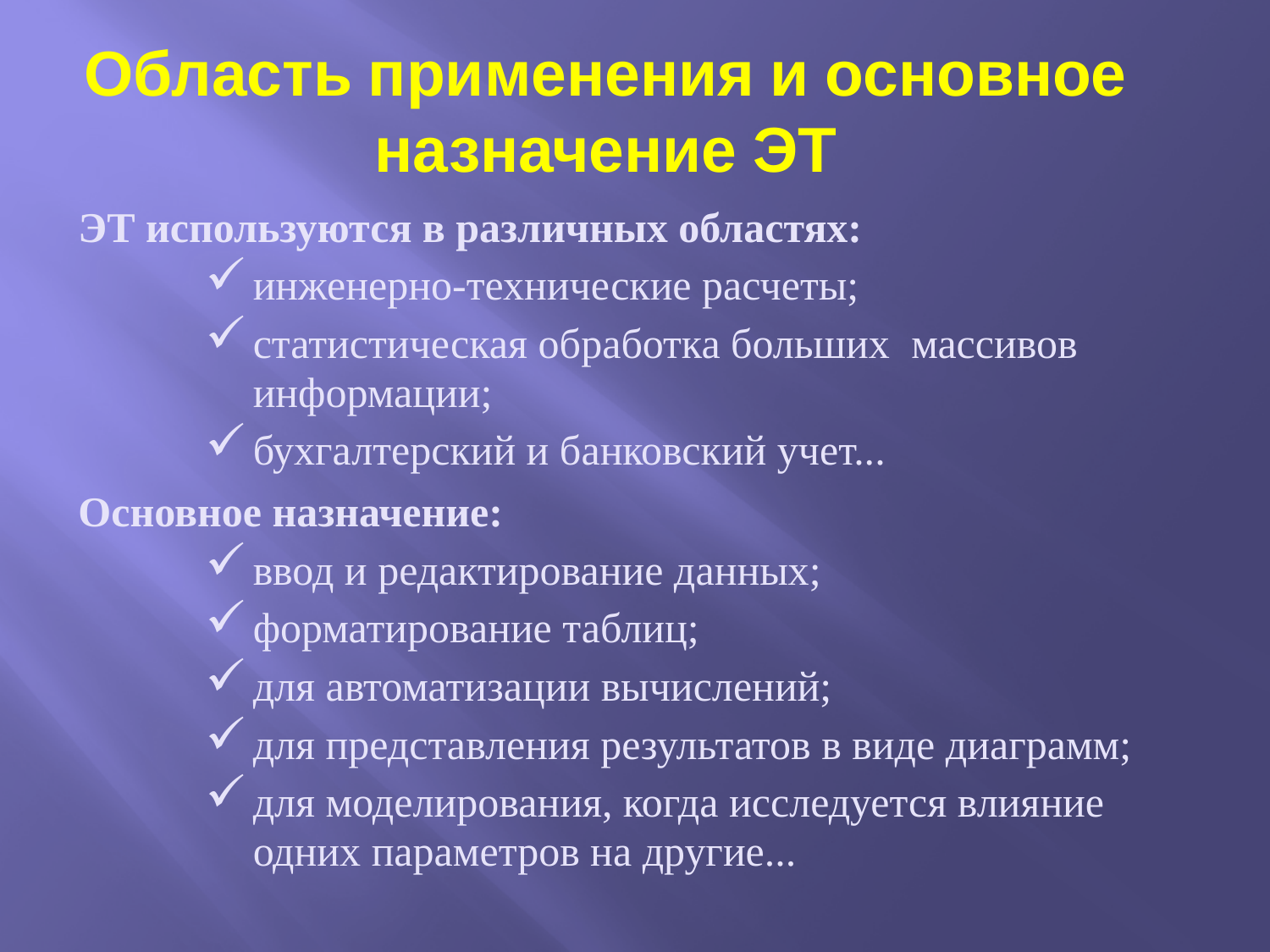

Область применения и основное назначение ЭТ
ЭТ используются в различных областях:
инженерно-технические расчеты;
статистическая обработка больших  массивов информации;
бухгалтерский и банковский учет...
Основное назначение:
ввод и редактирование данных;
форматирование таблиц;
для автоматизации вычислений;
для представления результатов в виде диаграмм;
для моделирования, когда исследуется влияние одних параметров на другие...